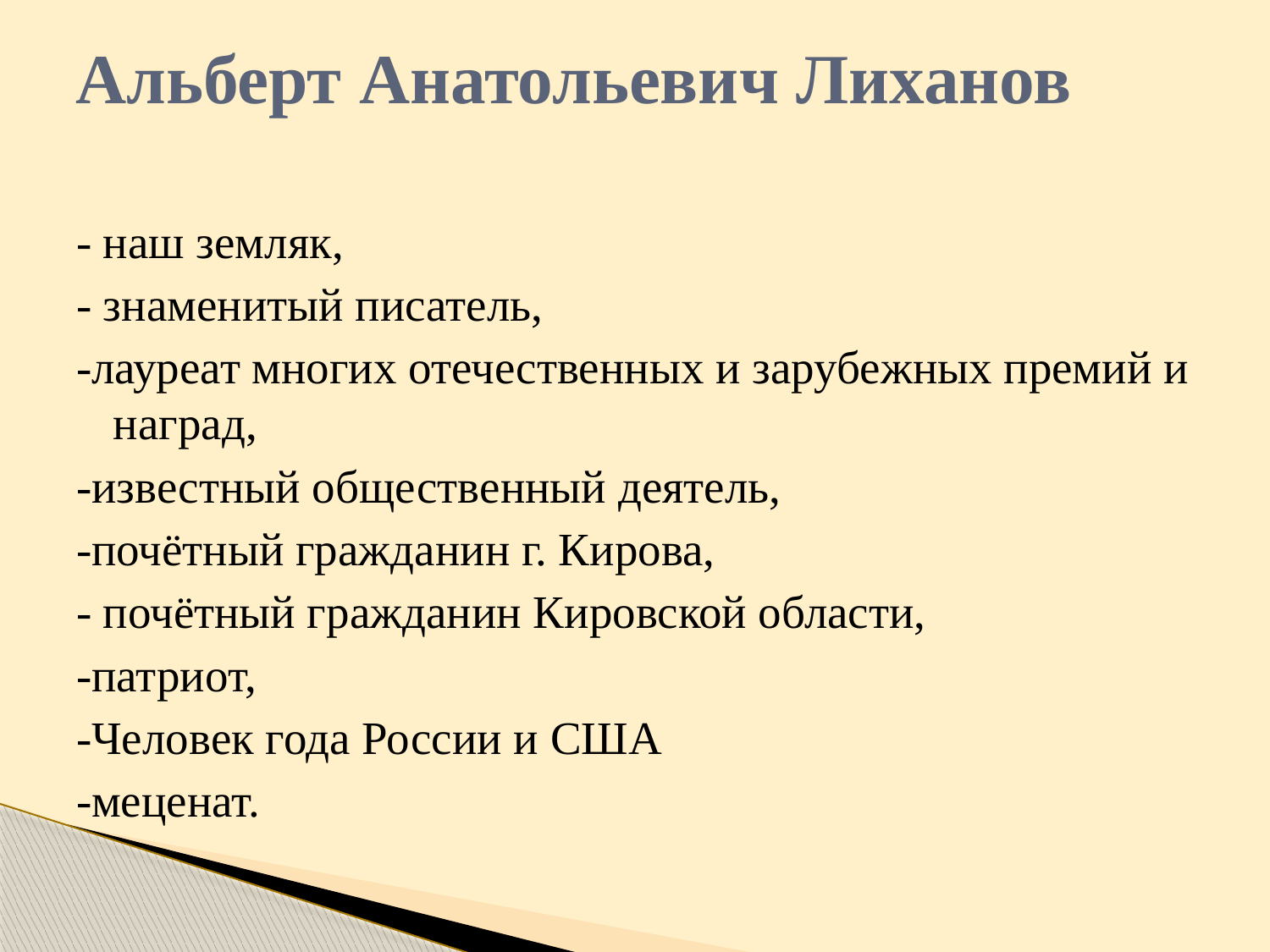

# Альберт Анатольевич Лиханов
- наш земляк,
- знаменитый писатель,
-лауреат многих отечественных и зарубежных премий и наград,
-известный общественный деятель,
-почётный гражданин г. Кирова,
- почётный гражданин Кировской области,
-патриот,
-Человек года России и США
-меценат.